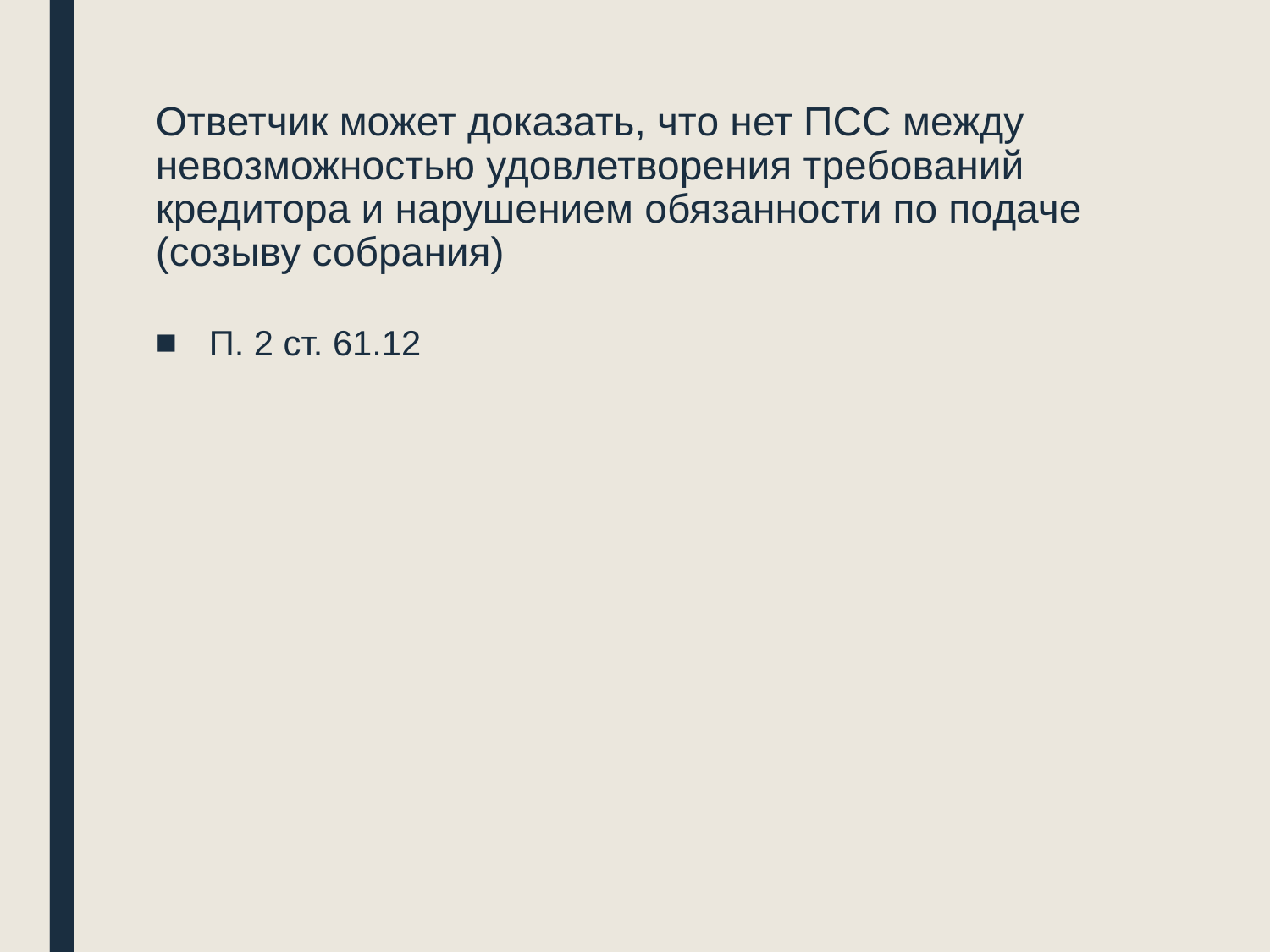

# Ответчик может доказать, что нет ПСС между невозможностью удовлетворения требований кредитора и нарушением обязанности по подаче (созыву собрания)
П. 2 ст. 61.12